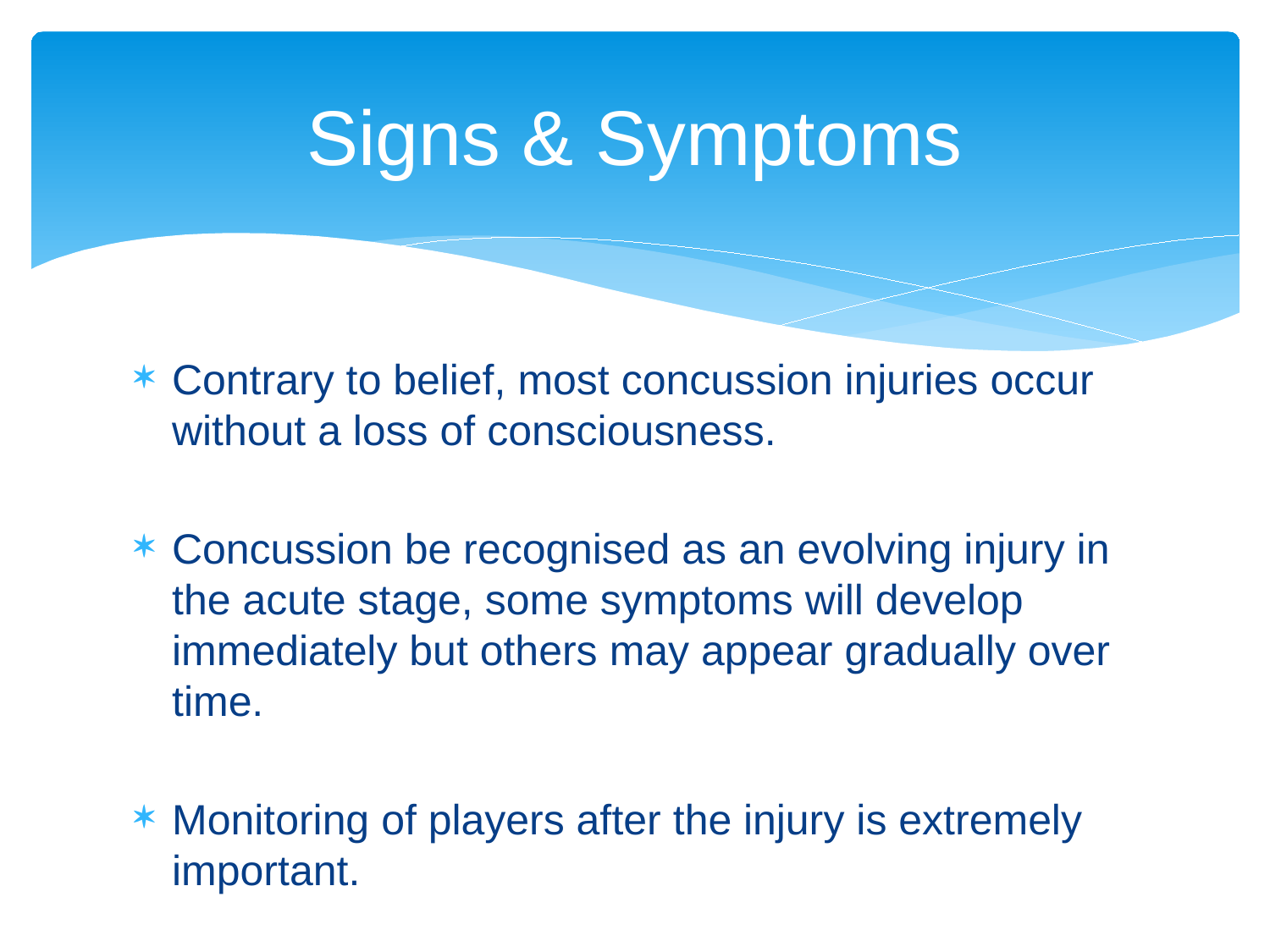

# Signs & Symptoms
Contrary to belief, most concussion injuries occur without a loss of consciousness.

Concussion be recognised as an evolving injury in the acute stage, some symptoms will develop immediately but others may appear gradually over time.

Monitoring of players after the injury is extremely important.